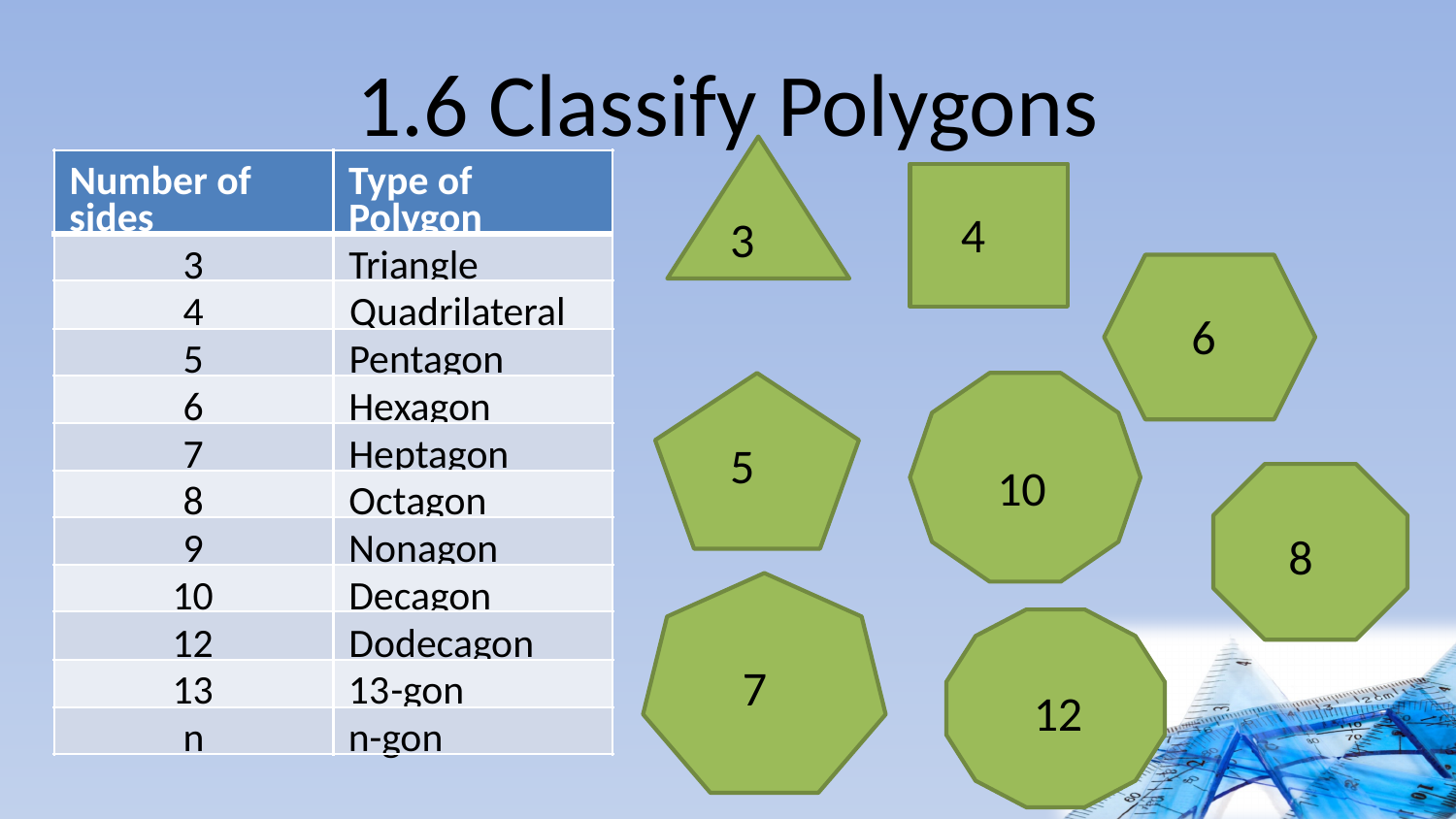

# 1.6 Classify Polygons

3

Number of
sides

Type of
Polygon

4

3

Triangle

6

4

Quadrilateral

5

Pentagon

5

10

6

Hexagon

7

Heptagon

8

8

Octagon

9

Nonagon

10

Decagon

7

12

12

Dodecagon

13

13
gon
-

n

n
-
gon